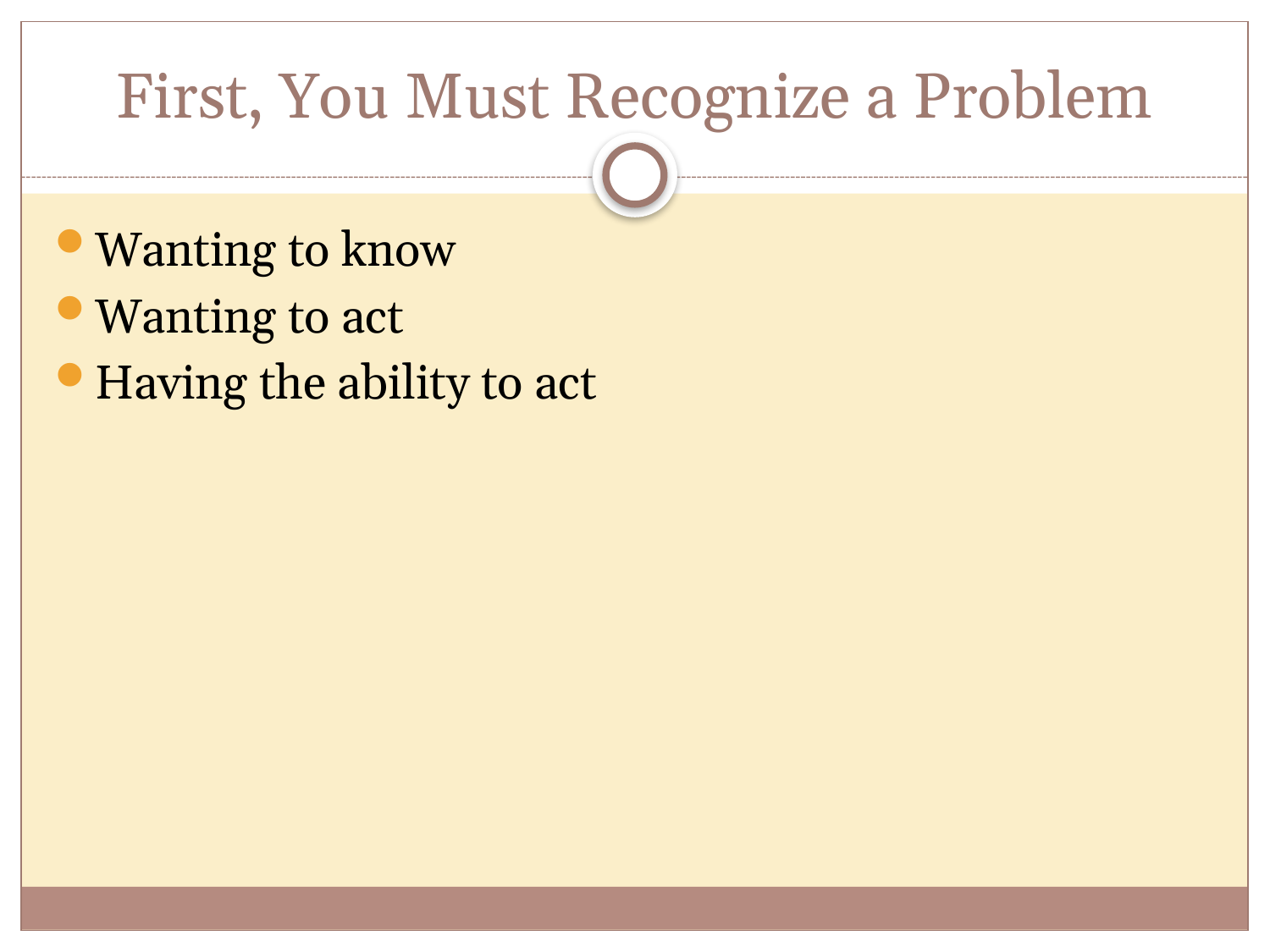

# First, You Must Recognize a Problem
Wanting to know
Wanting to act
Having the ability to act